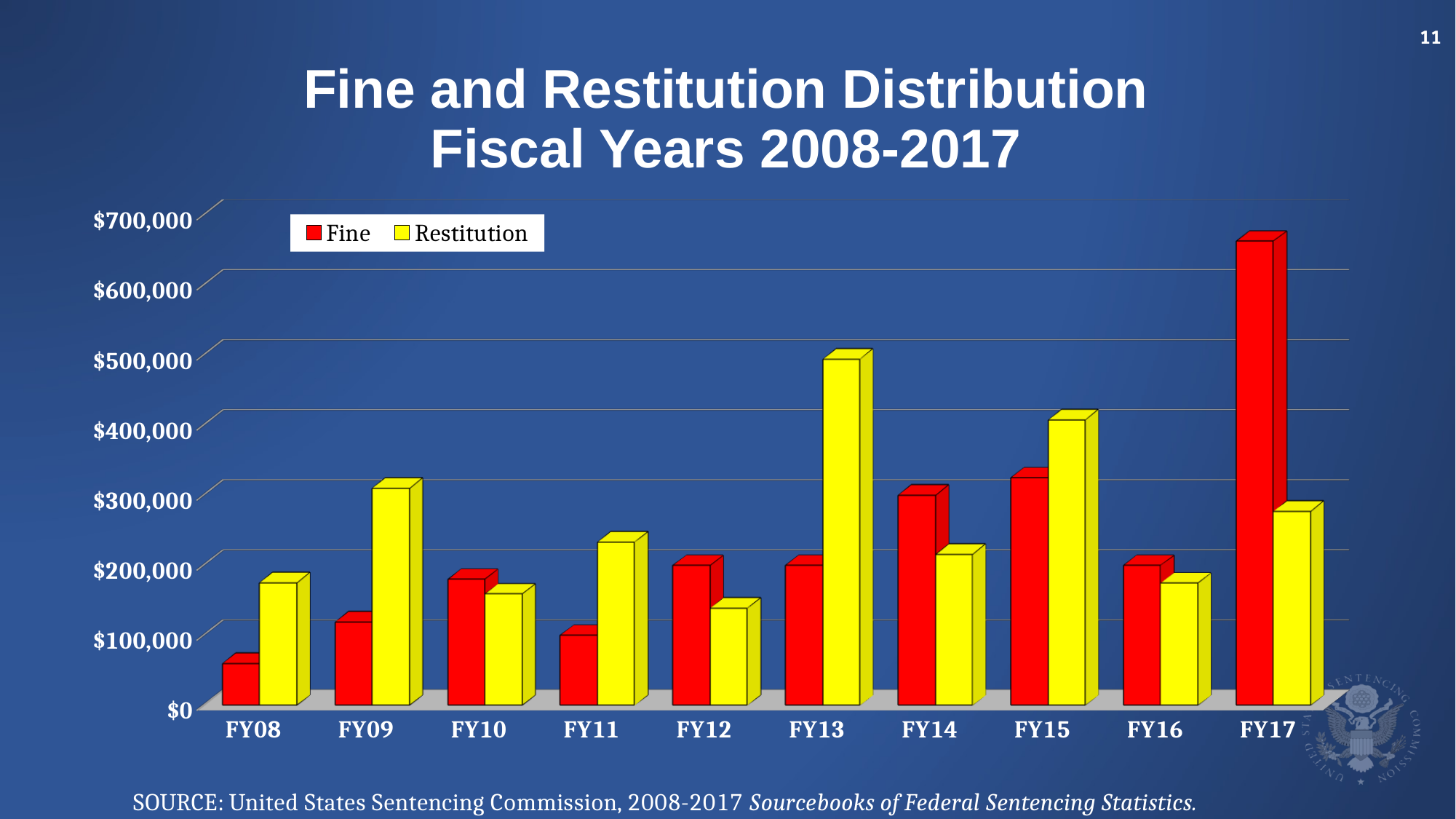

# Fine and Restitution Distribution Fiscal Years 2008-2017

[unsupported chart]

SOURCE: United States Sentencing Commission, 2008-2017 Sourcebooks of Federal Sentencing Statistics.